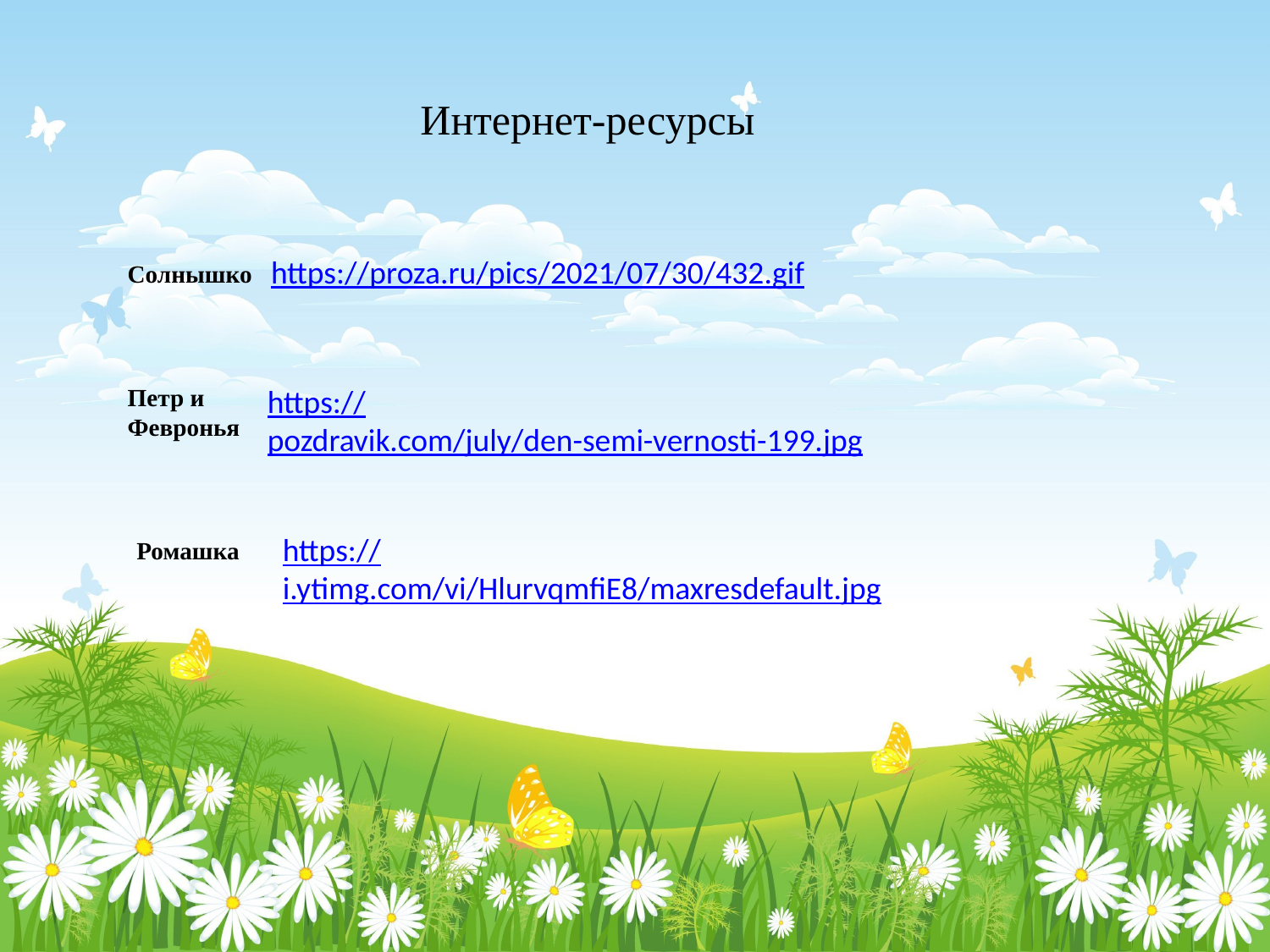

Интернет-ресурсы
https://proza.ru/pics/2021/07/30/432.gif

Солнышко
Петр и Февронья
https://pozdravik.com/july/den-semi-vernosti-199.jpg

https://i.ytimg.com/vi/HlurvqmfiE8/maxresdefault.jpg

Ромашка